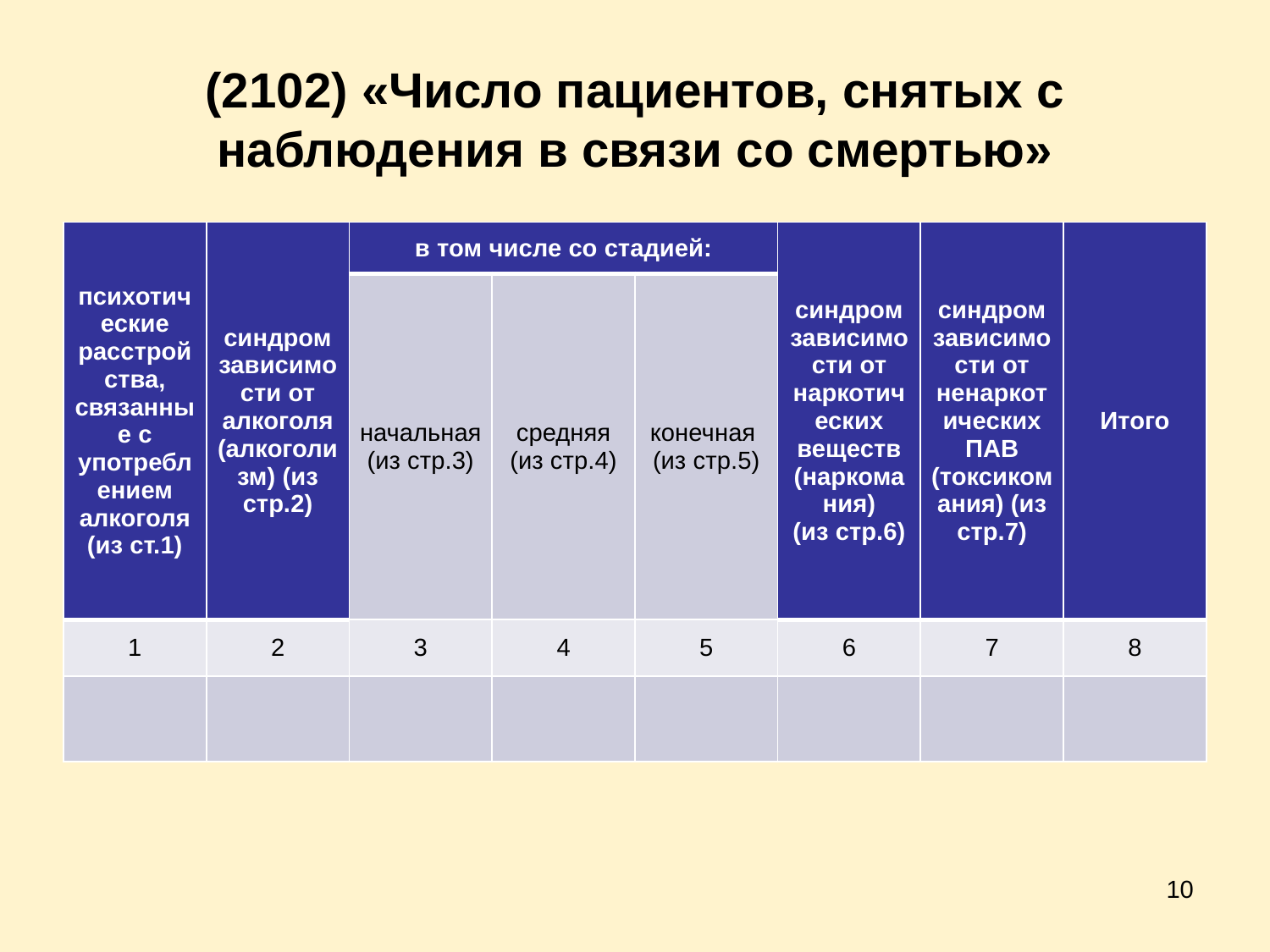

# (2102) «Число пациентов, снятых с наблюдения в связи со смертью»
| психотические расстройства, связанные с употреблением алкоголя (из ст.1) | синдром зависимости от алкоголя (алкоголизм) (из стр.2) | в том числе со стадией: |  |  | синдром зависимости от наркотических веществ (наркомания) (из стр.6) | синдром зависимости от ненаркотических ПАВ (токсикомания) (из стр.7) | Итого |
| --- | --- | --- | --- | --- | --- | --- | --- |
|  |  | начальная (из стр.3) | средняя (из стр.4) | конечная (из стр.5) |  |  |  |
| 1 | 2 | 3 | 4 | 5 | 6 | 7 | 8 |
|  |  |  |  |  |  |  |  |
10